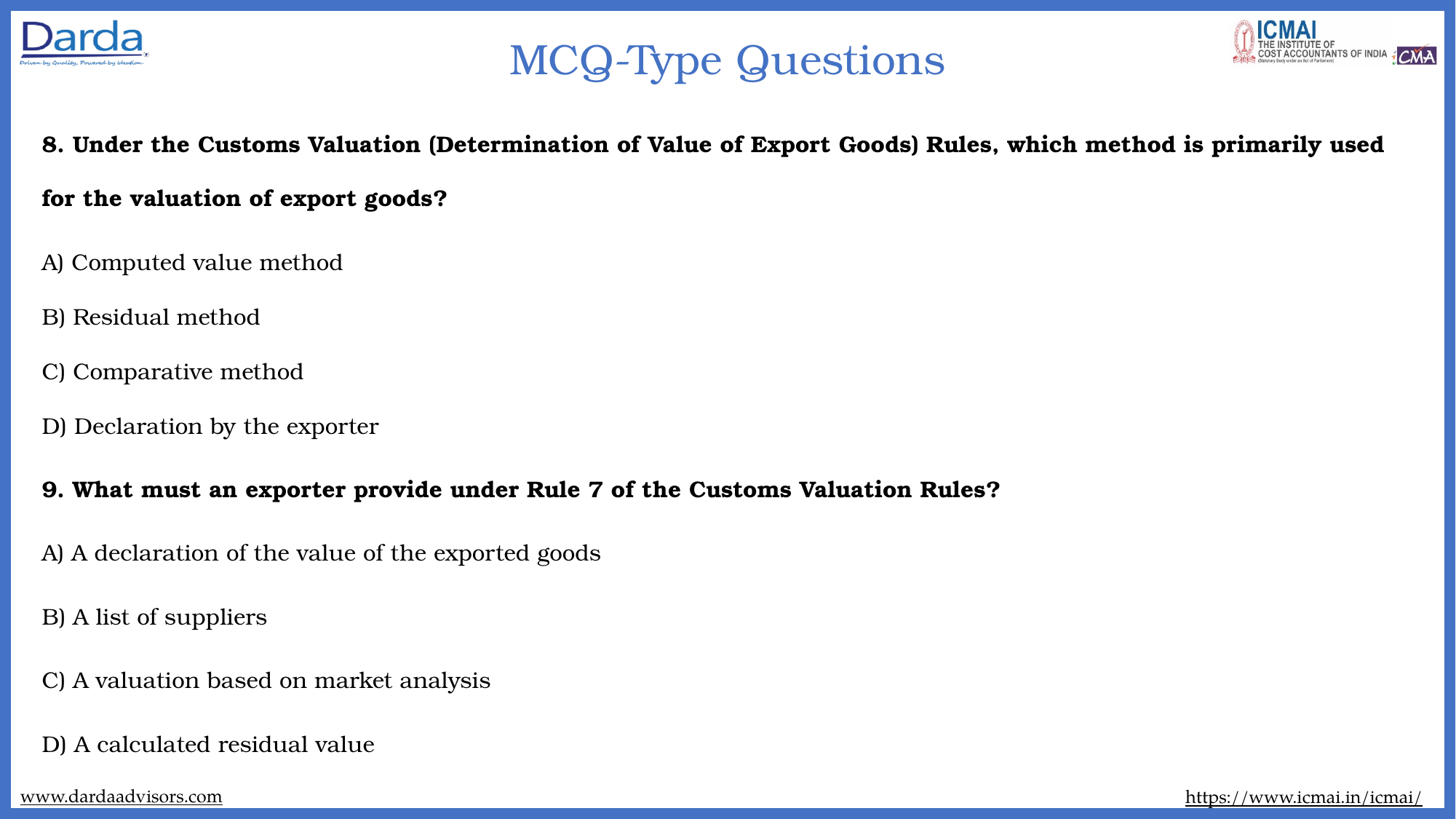

MCQ-Type Questions
8. Under the Customs Valuation (Determination of Value of Export Goods) Rules, which method is primarily used for the valuation of export goods?
A) Computed value method
B) Residual method
C) Comparative method
D) Declaration by the exporter
9. What must an exporter provide under Rule 7 of the Customs Valuation Rules?
A) A declaration of the value of the exported goods
B) A list of suppliers
C) A valuation based on market analysis
D) A calculated residual value